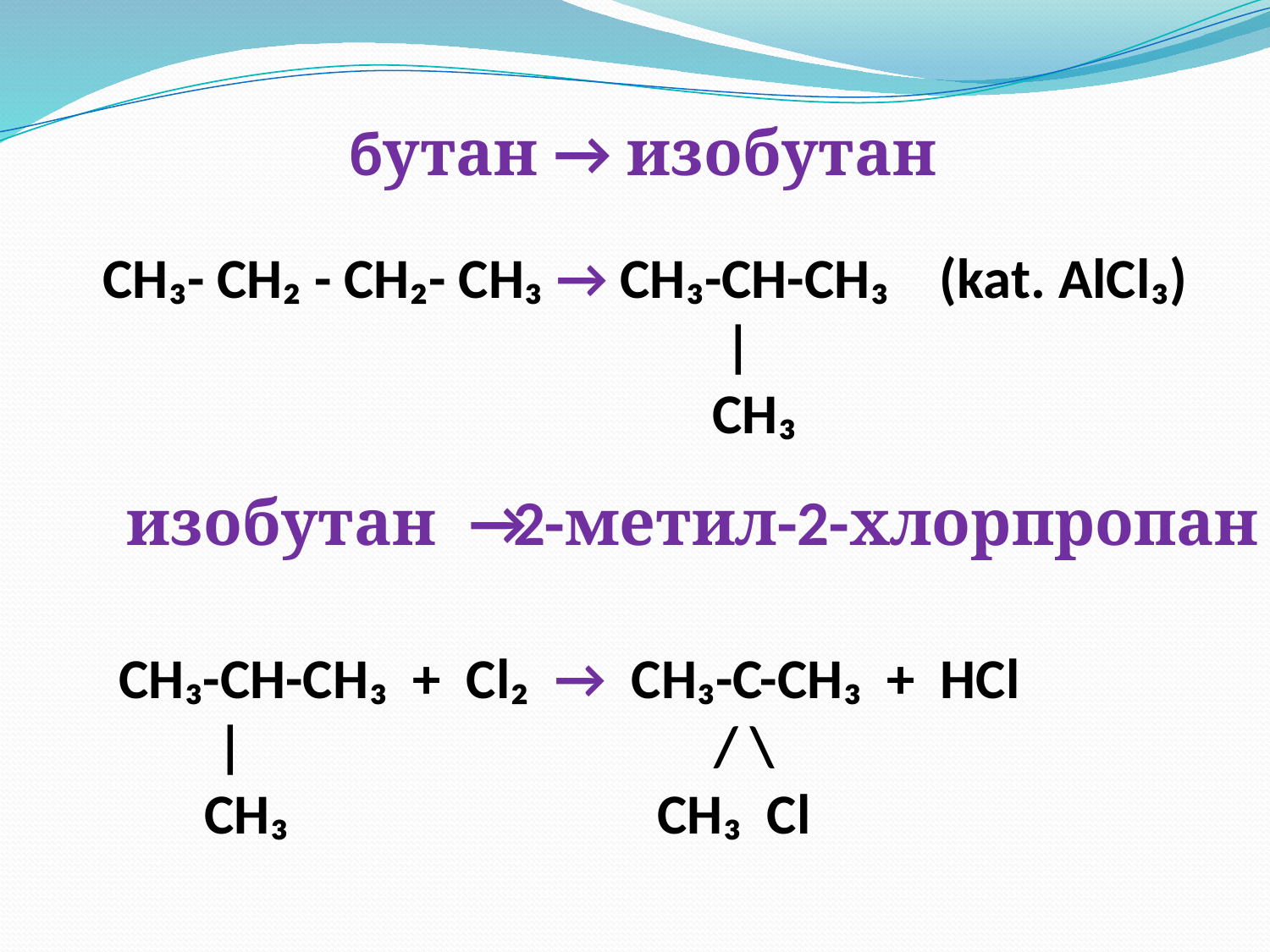

бутан → изобутан
  CH₃- CH₂ - CH₂- CH₃ → CH₃-CH-CH₃    (kat. AlCl₃)
                                                   |
                                                  CH₃
изобутан  →
2-метил-2-хлорпропан
     CH₃-CH-CH₃  +  Cl₂  →  CH₃-C-CH₃  +  HCl
           |                                     / \
          CH₃                             CH₃  Cl